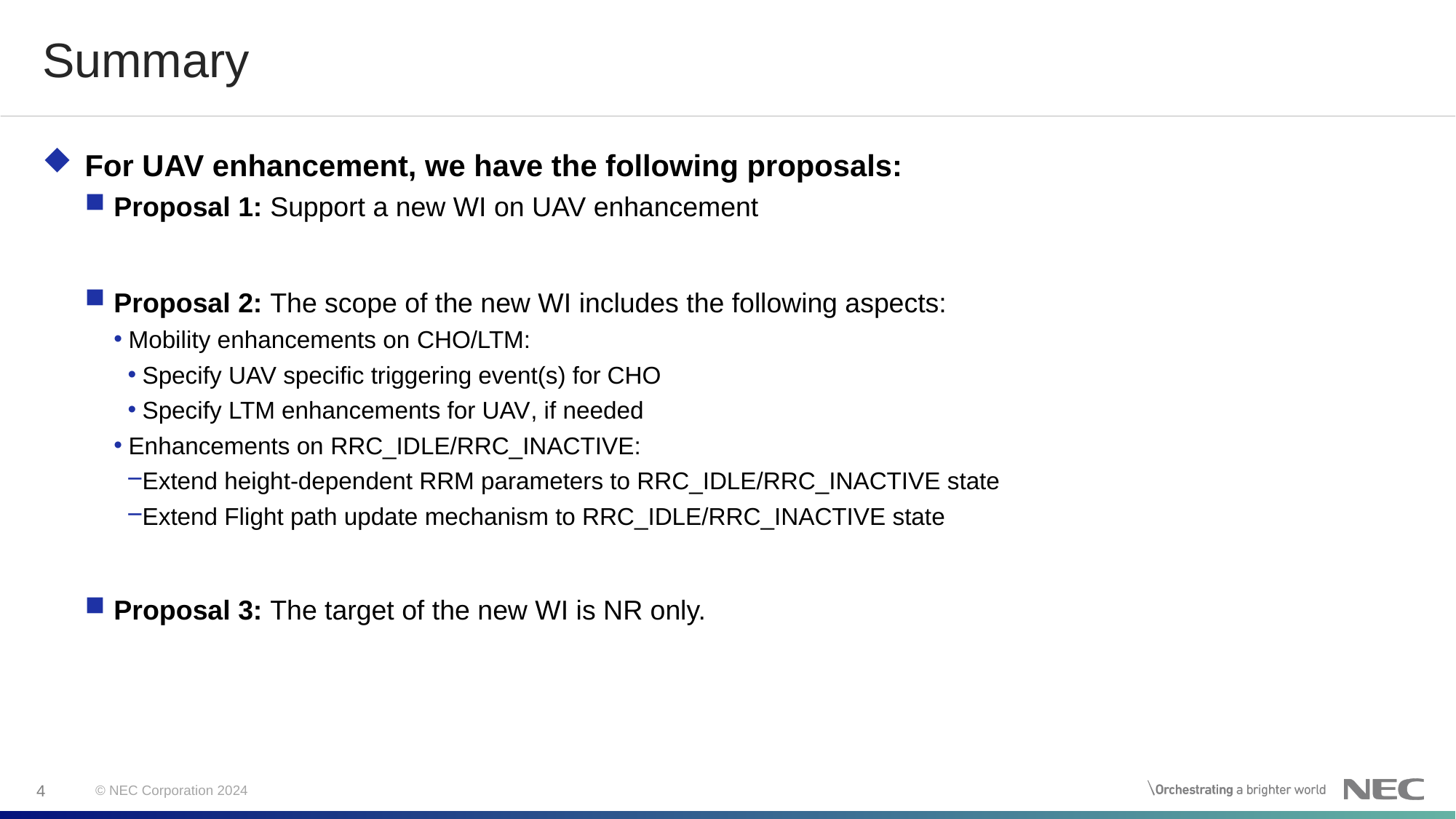

# Summary
For UAV enhancement, we have the following proposals:
Proposal 1: Support a new WI on UAV enhancement

Proposal 2: The scope of the new WI includes the following aspects:
Mobility enhancements on CHO/LTM:
Specify UAV specific triggering event(s) for CHO
Specify LTM enhancements for UAV, if needed
Enhancements on RRC_IDLE/RRC_INACTIVE:
Extend height-dependent RRM parameters to RRC_IDLE/RRC_INACTIVE state
Extend Flight path update mechanism to RRC_IDLE/RRC_INACTIVE state

Proposal 3: The target of the new WI is NR only.